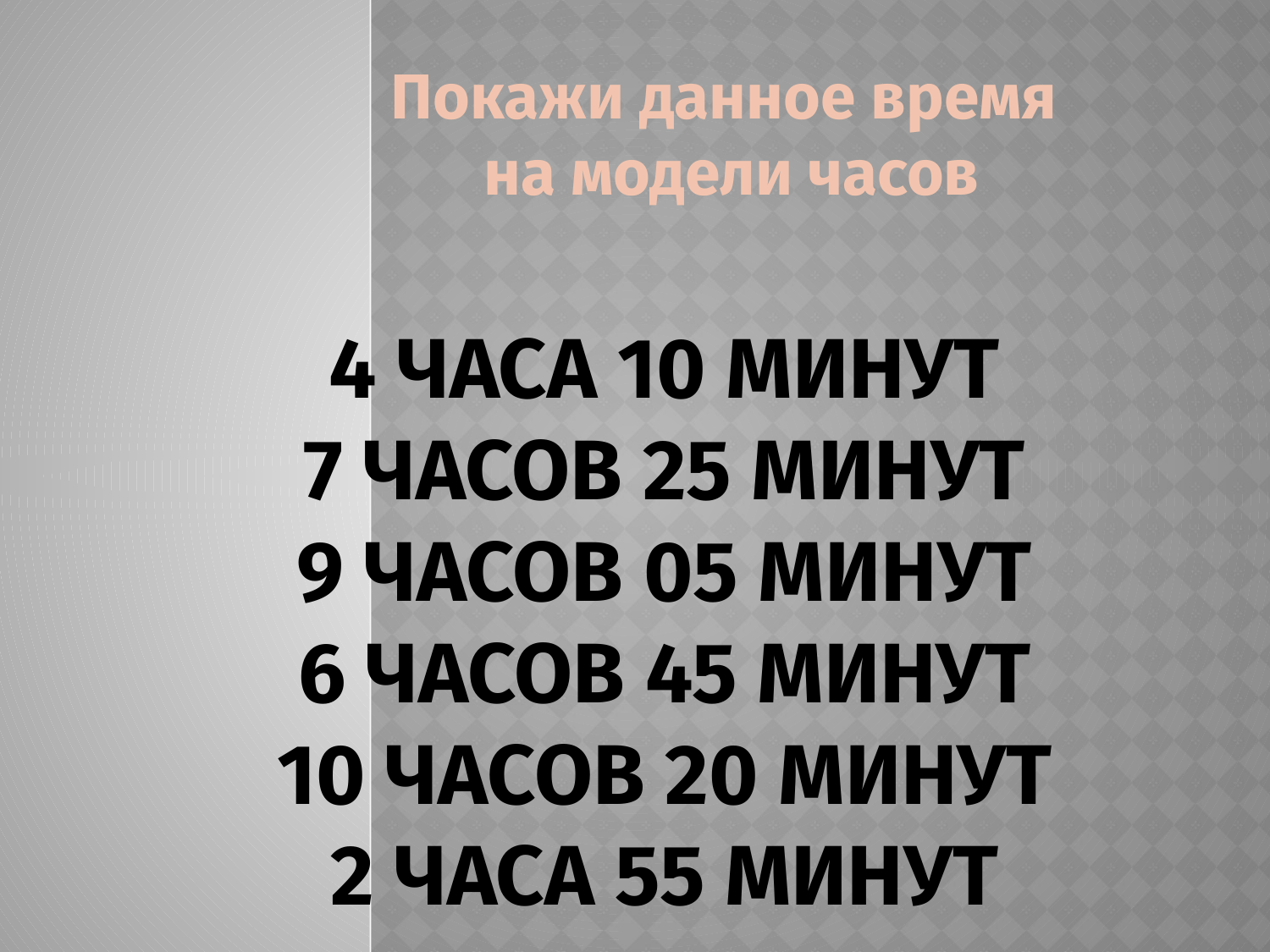

Покажи данное время
 на модели часов
# 4 часа 10 минут 7 часов 25 минут 9 часов 05 минут 6 часов 45 минут 10 часов 20 минут 2 часа 55 минут